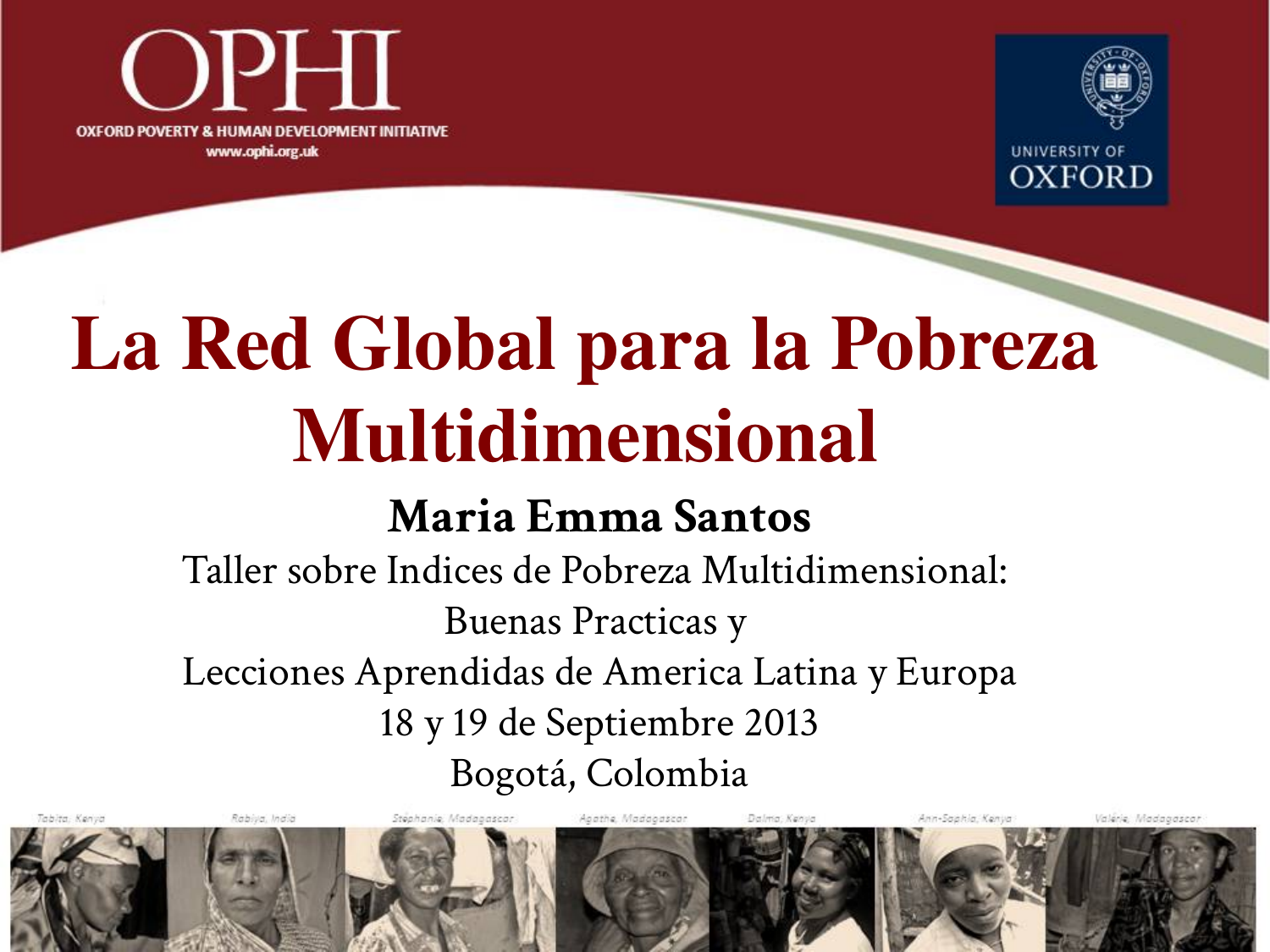

La Red Global para la Pobreza  Multidimensional
Maria Emma Santos
Taller sobre Indices de Pobreza Multidimensional:
Buenas Practicas y
Lecciones Aprendidas de America Latina y Europa
18 y 19 de Septiembre 2013
Bogotá, Colombia